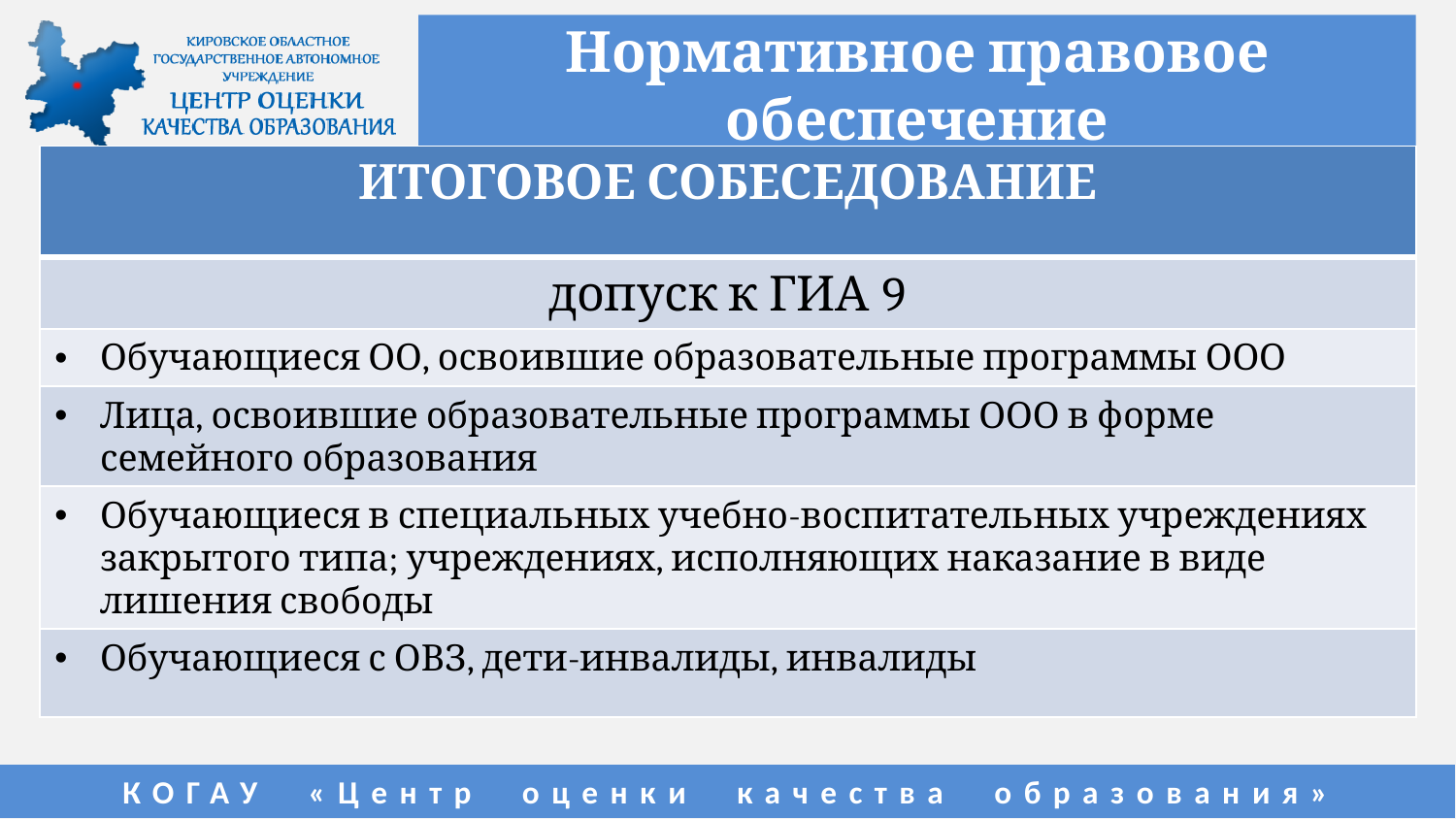

# Нормативное правовое обеспечение
| ИТОГОВОЕ СОБЕСЕДОВАНИЕ |
| --- |
| допуск к ГИА 9 |
| Обучающиеся ОО, освоившие образовательные программы ООО |
| Лица, освоившие образовательные программы ООО в форме семейного образования |
| Обучающиеся в специальных учебно-воспитательных учреждениях закрытого типа; учреждениях, исполняющих наказание в виде лишения свободы |
| Обучающиеся с ОВЗ, дети-инвалиды, инвалиды |